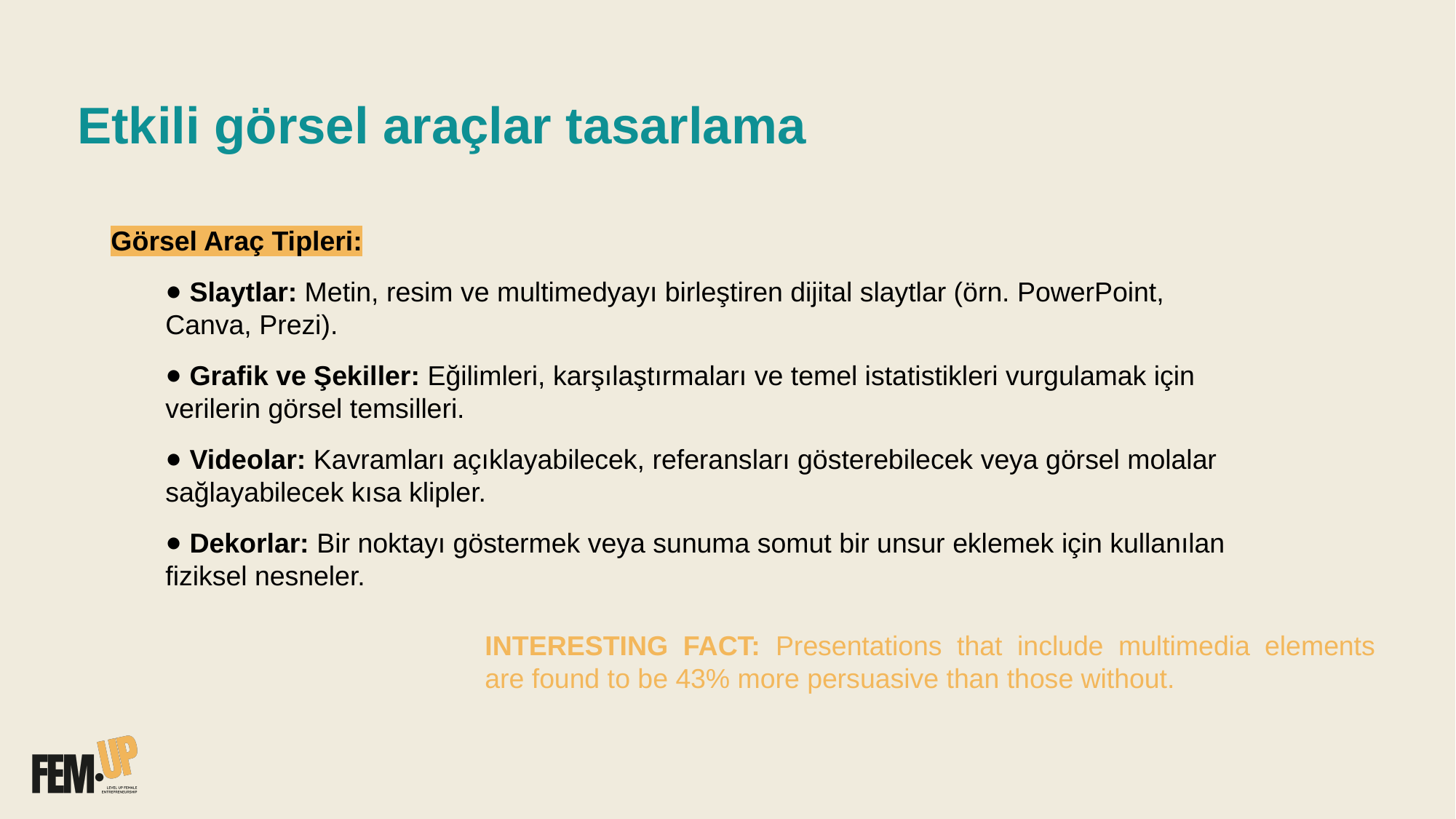

# Etkili görsel araçlar tasarlama
Görsel Araç Tipleri:
 Slaytlar: Metin, resim ve multimedyayı birleştiren dijital slaytlar (örn. PowerPoint, Canva, Prezi).
 Grafik ve Şekiller: Eğilimleri, karşılaştırmaları ve temel istatistikleri vurgulamak için verilerin görsel temsilleri.
 Videolar: Kavramları açıklayabilecek, referansları gösterebilecek veya görsel molalar sağlayabilecek kısa klipler.
 Dekorlar: Bir noktayı göstermek veya sunuma somut bir unsur eklemek için kullanılan fiziksel nesneler.
INTERESTING FACT: Presentations that include multimedia elements are found to be 43% more persuasive than those without.